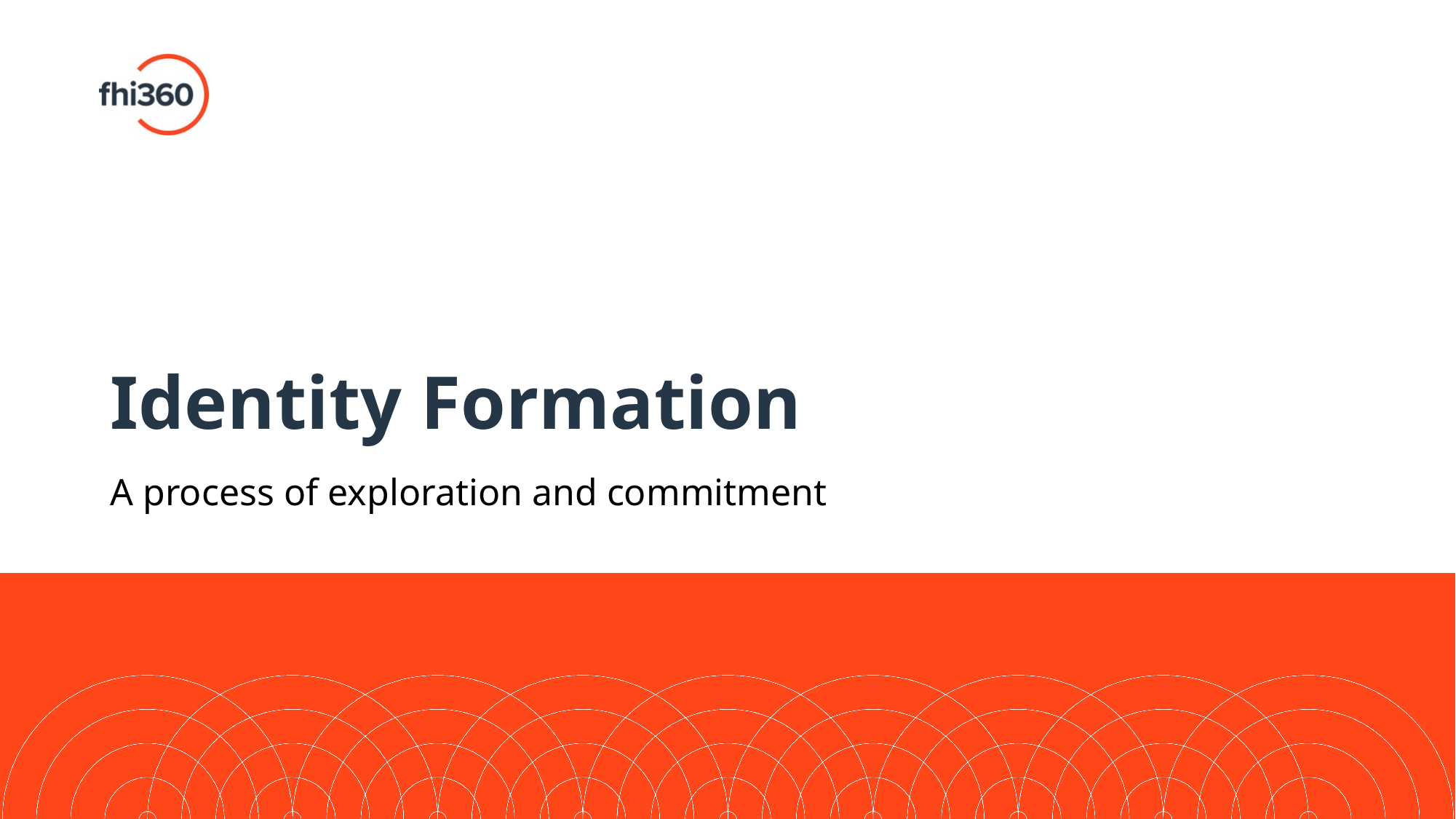

# Identity Formation
A process of exploration and commitment